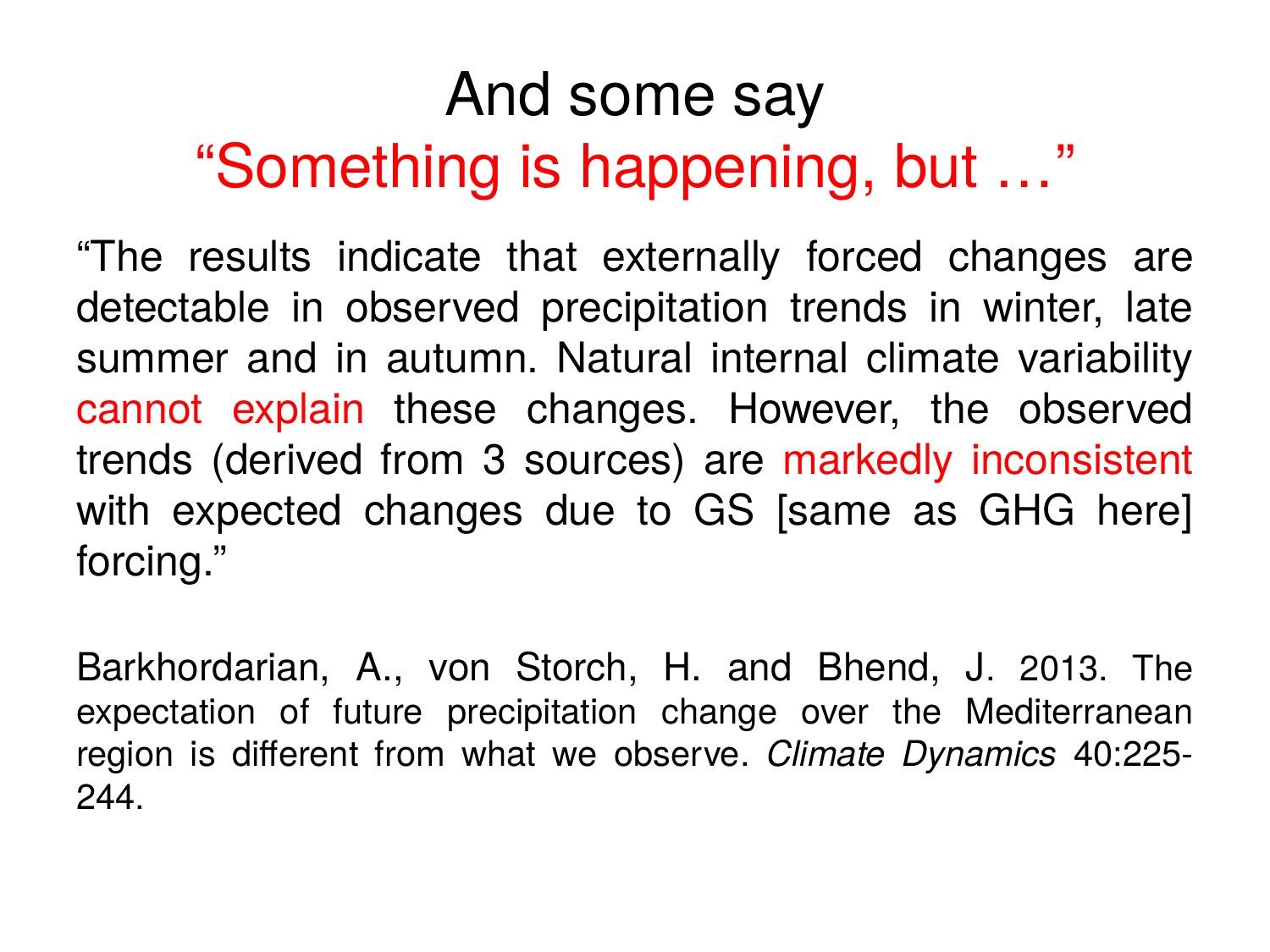

# And some say “Something is happening, but …”
“The results indicate that externally forced changes are detectable in observed precipitation trends in winter, late summer and in autumn. Natural internal climate variability cannot explain these changes. However, the observed trends (derived from 3 sources) are markedly inconsistent with expected changes due to GS [same as GHG here] forcing.”

Barkhordarian, A., von Storch, H. and Bhend, J. 2013. The expectation of future precipitation change over the Mediterranean region is different from what we observe. Climate Dynamics 40:225-244.